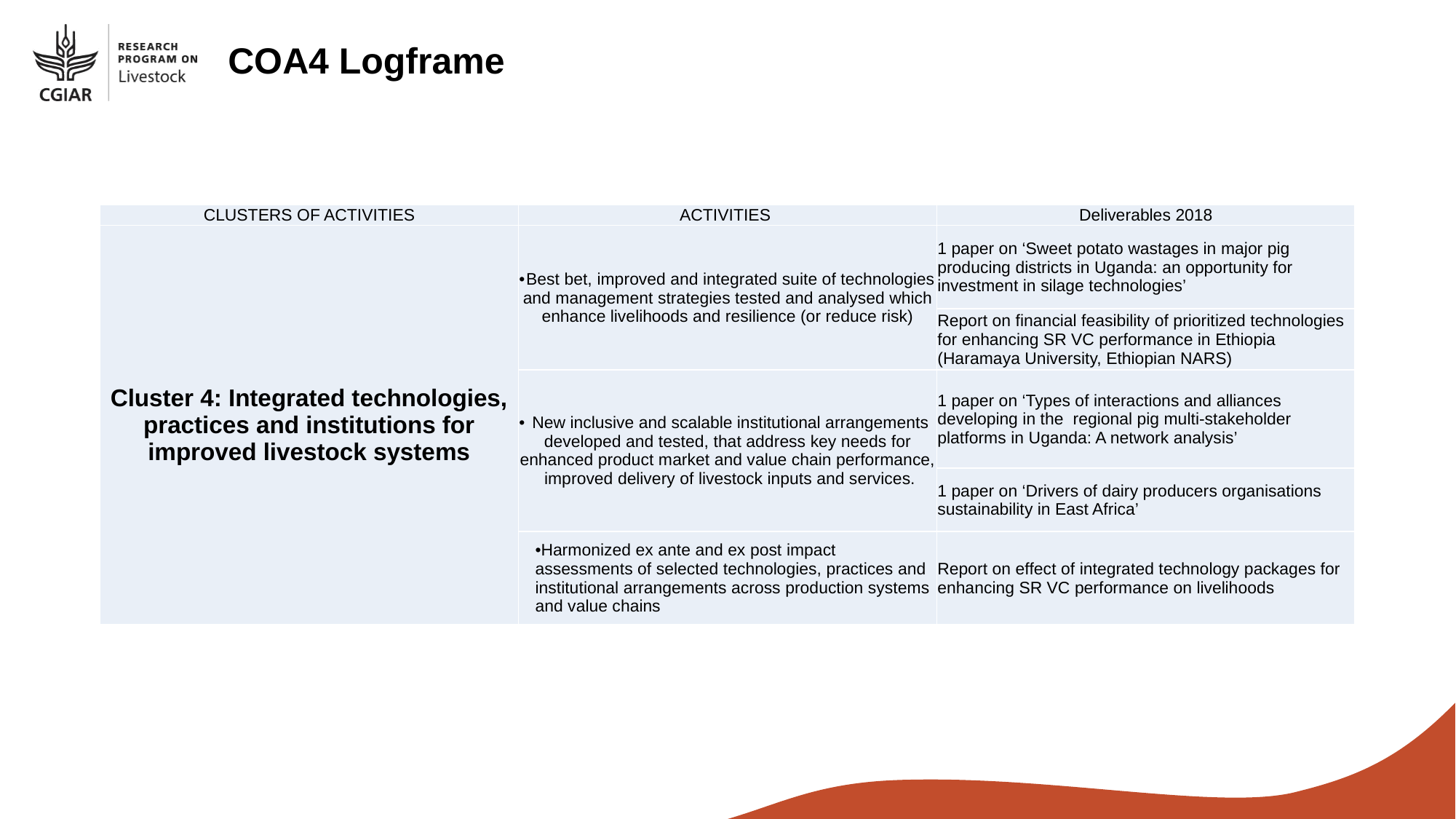

COA4 Logframe
| CLUSTERS OF ACTIVITIES | ACTIVITIES | Deliverables 2018 |
| --- | --- | --- |
| Cluster 4: Integrated technologies, practices and institutions for improved livestock systems | Best bet, improved and integrated suite of technologies and management strategies tested and analysed which enhance livelihoods and resilience (or reduce risk) | 1 paper on ‘Sweet potato wastages in major pig producing districts in Uganda: an opportunity for investment in silage technologies’ |
|  |  | Report on financial feasibility of prioritized technologies for enhancing SR VC performance in Ethiopia (Haramaya University, Ethiopian NARS) |
|  | New inclusive and scalable institutional arrangements developed and tested, that address key needs for enhanced product market and value chain performance, improved delivery of livestock inputs and services. | 1 paper on ‘Types of interactions and alliances developing in the regional pig multi-stakeholder platforms in Uganda: A network analysis’ |
|  |  | 1 paper on ‘Drivers of dairy producers organisations sustainability in East Africa’ |
|  | Harmonized ex ante and ex post impact assessments of selected technologies, practices and institutional arrangements across production systems and value chains | Report on effect of integrated technology packages for enhancing SR VC performance on livelihoods |